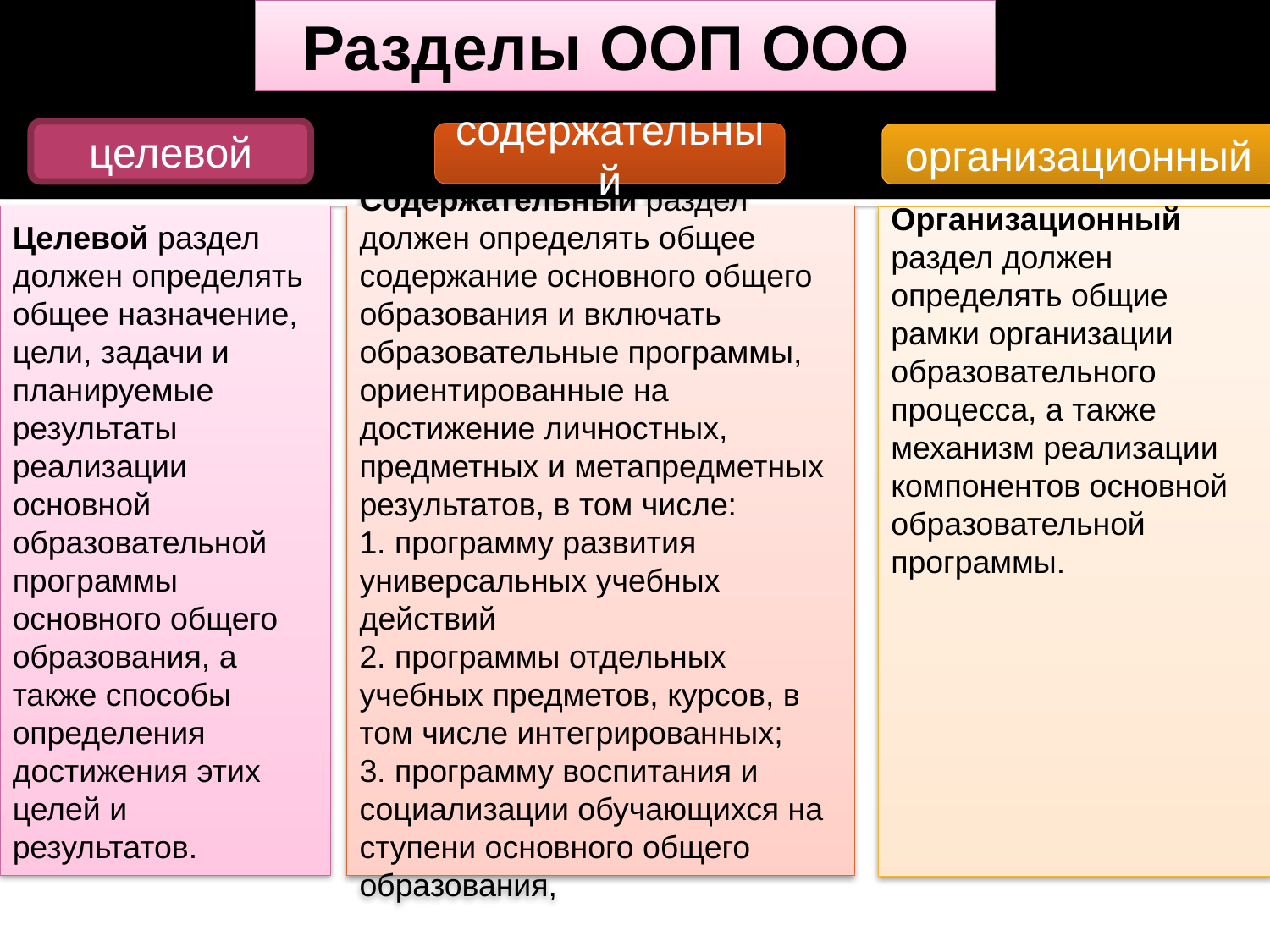

# Разделы ООП ООО
целевой
содержательный
организационный
Целевой раздел должен определять общее назначение, цели, задачи и планируемые результаты реализации основной образовательной программы основного общего образования, а также способы определения достижения этих целей и результатов.

Содержательный раздел должен определять общее содержание основного общего образования и включать образовательные программы, ориентированные на достижение личностных, предметных и метапредметных результатов, в том числе:
1. программу развития универсальных учебных действий
2. программы отдельных учебных предметов, курсов, в том числе интегрированных;
3. программу воспитания и социализации обучающихся на ступени основного общего образования,

Организационный раздел должен определять общие рамки организации образовательного процесса, а также механизм реализации компонентов основной образовательной программы.